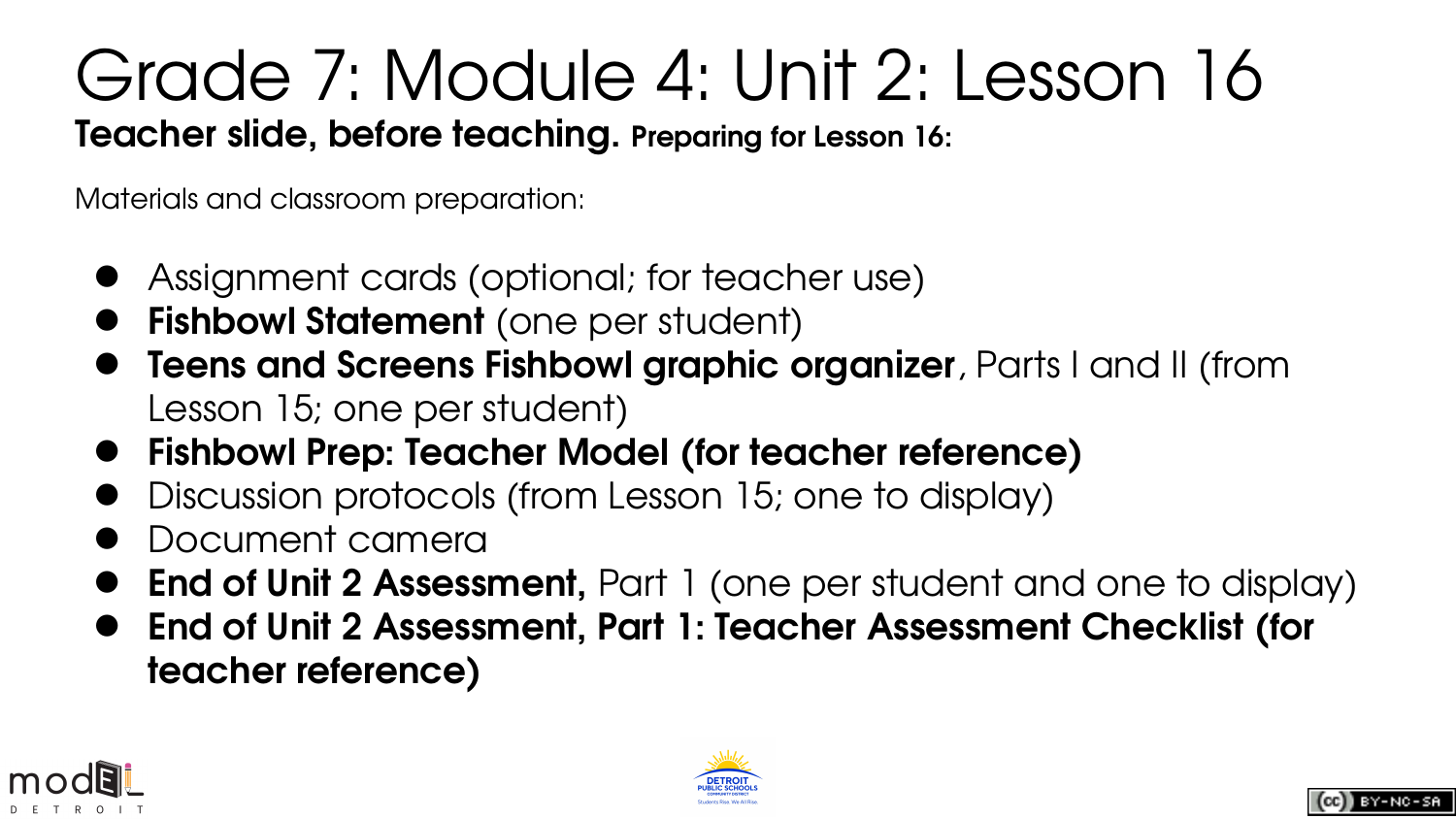

Grade 7: Module 4: Unit 2: Lesson 16
Teacher slide, before teaching. Preparing for Lesson 16:

Materials and classroom preparation:

Assignment cards (optional; for teacher use)
Fishbowl Statement (one per student)
Teens and Screens Fishbowl graphic organizer, Parts I and II (from
Lesson 15; one per student)
Fishbowl Prep: Teacher Model (for teacher reference)
Discussion protocols (from Lesson 15; one to display)
Document camera
End of Unit 2 Assessment, Part 1 (one per student and one to display)
End of Unit 2 Assessment, Part 1: Teacher Assessment Checklist (for teacher reference)